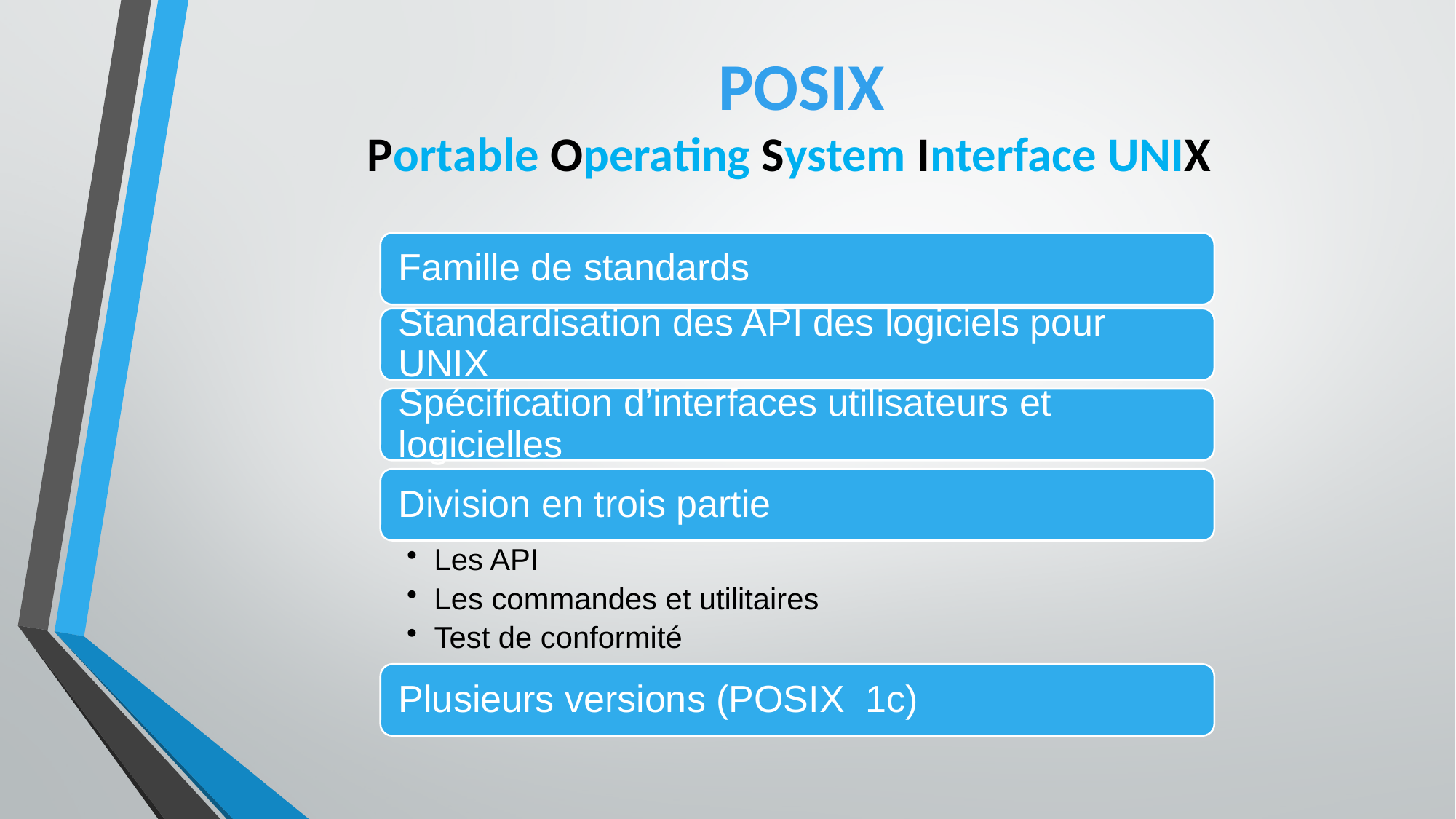

POSIX
# Portable Operating System Interface UNIX
Famille de standards
Standardisation des API des logiciels pour UNIX
Spécification d’interfaces utilisateurs et logicielles
Division en trois partie
Les API
Les commandes et utilitaires
Test de conformité
Plusieurs versions (POSIX  1c)